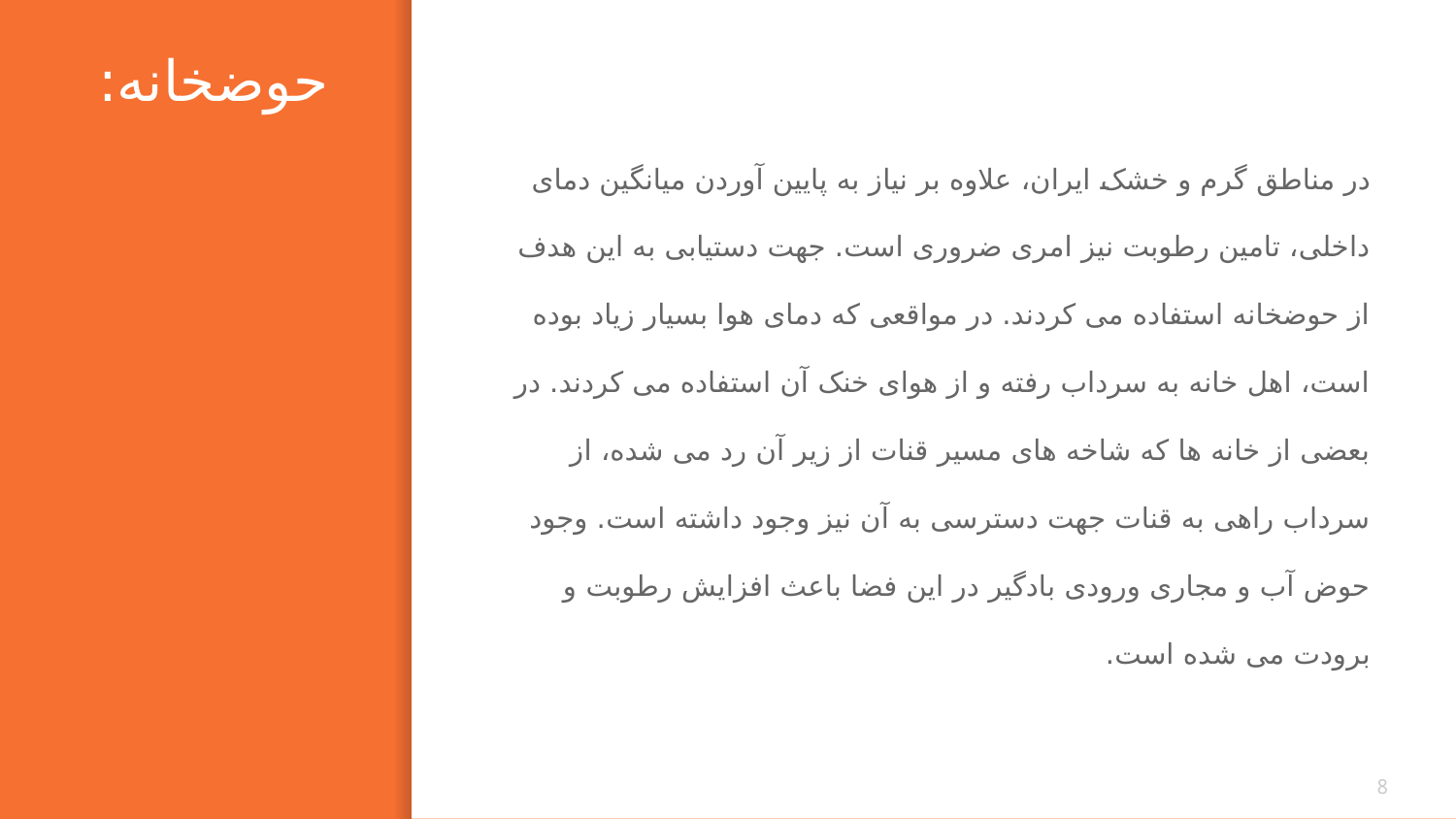

# حوضخانه:
در مناطق گرم و خشک ایران، علاوه بر نیاز به پایین آوردن میانگین دمای داخلی، تامین رطوبت نیز امری ضروری است. جهت دستیابی به این هدف از حوضخانه استفاده می کردند. در مواقعی که دمای هوا بسیار زیاد بوده است، اهل خانه به سرداب رفته و از هوای خنک آن استفاده می کردند. در بعضی از خانه ها که شاخه های مسیر قنات از زیر آن رد می شده، از سرداب راهی به قنات جهت دسترسی به آن نیز وجود داشته است. وجود حوض آب و مجاری ورودی بادگیر در این فضا باعث افزایش رطوبت و برودت می شده است.
8